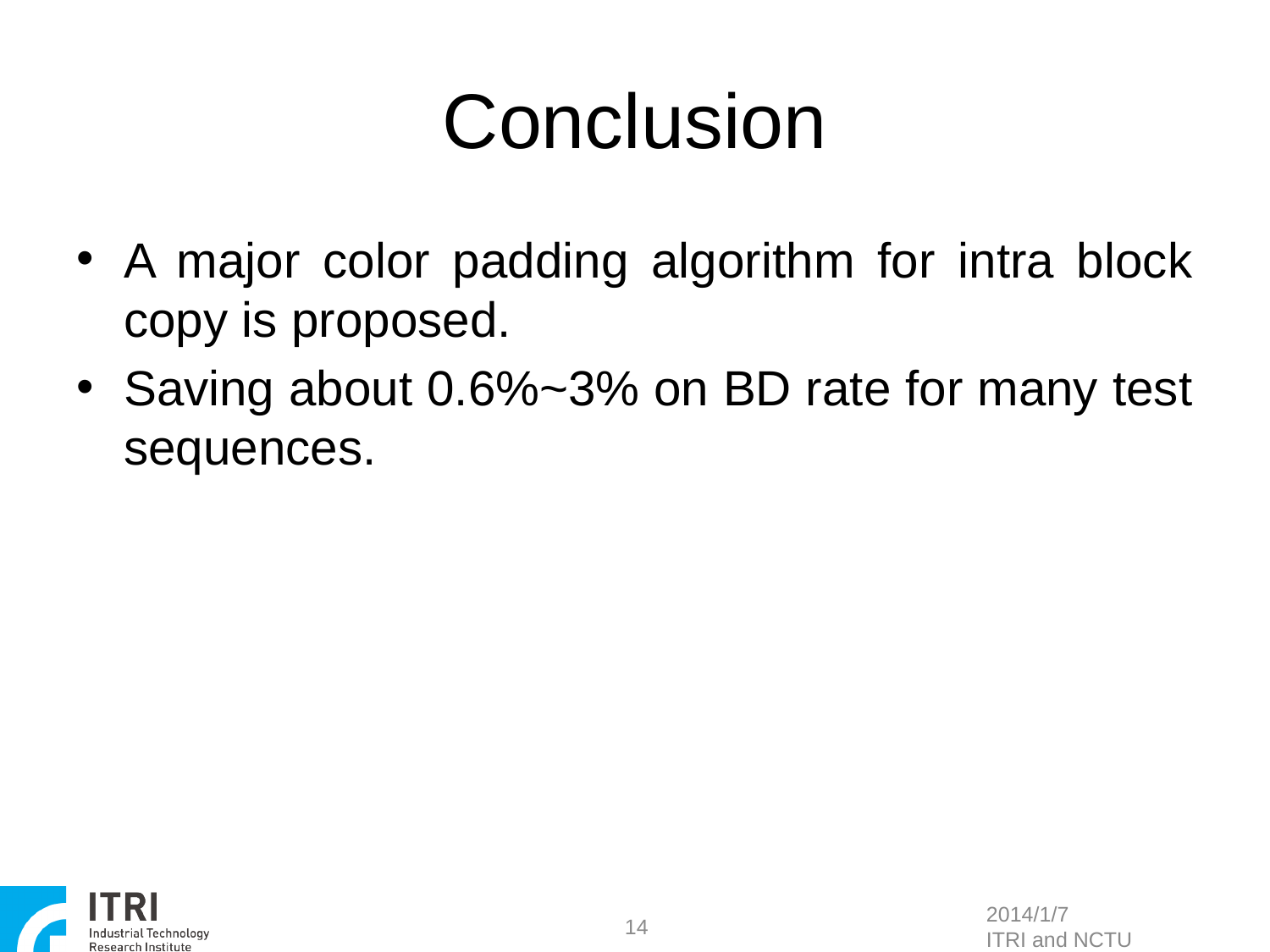

# Conclusion
A major color padding algorithm for intra block copy is proposed.
Saving about 0.6%~3% on BD rate for many test sequences.
14
2014/1/7
ITRI and NCTU